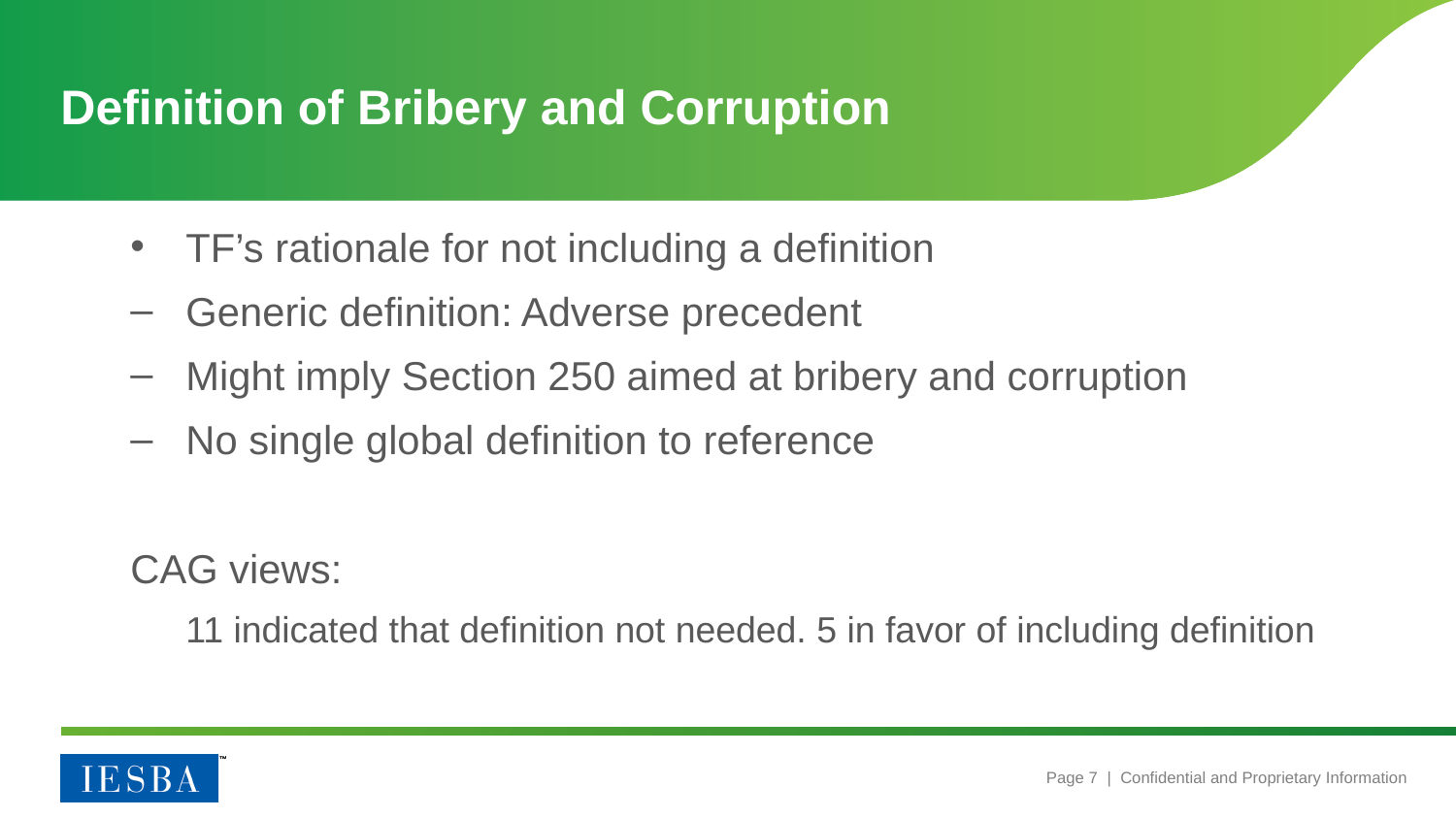

# Definition of Bribery and Corruption
TF’s rationale for not including a definition
Generic definition: Adverse precedent
Might imply Section 250 aimed at bribery and corruption
No single global definition to reference

CAG views:
11 indicated that definition not needed. 5 in favor of including definition